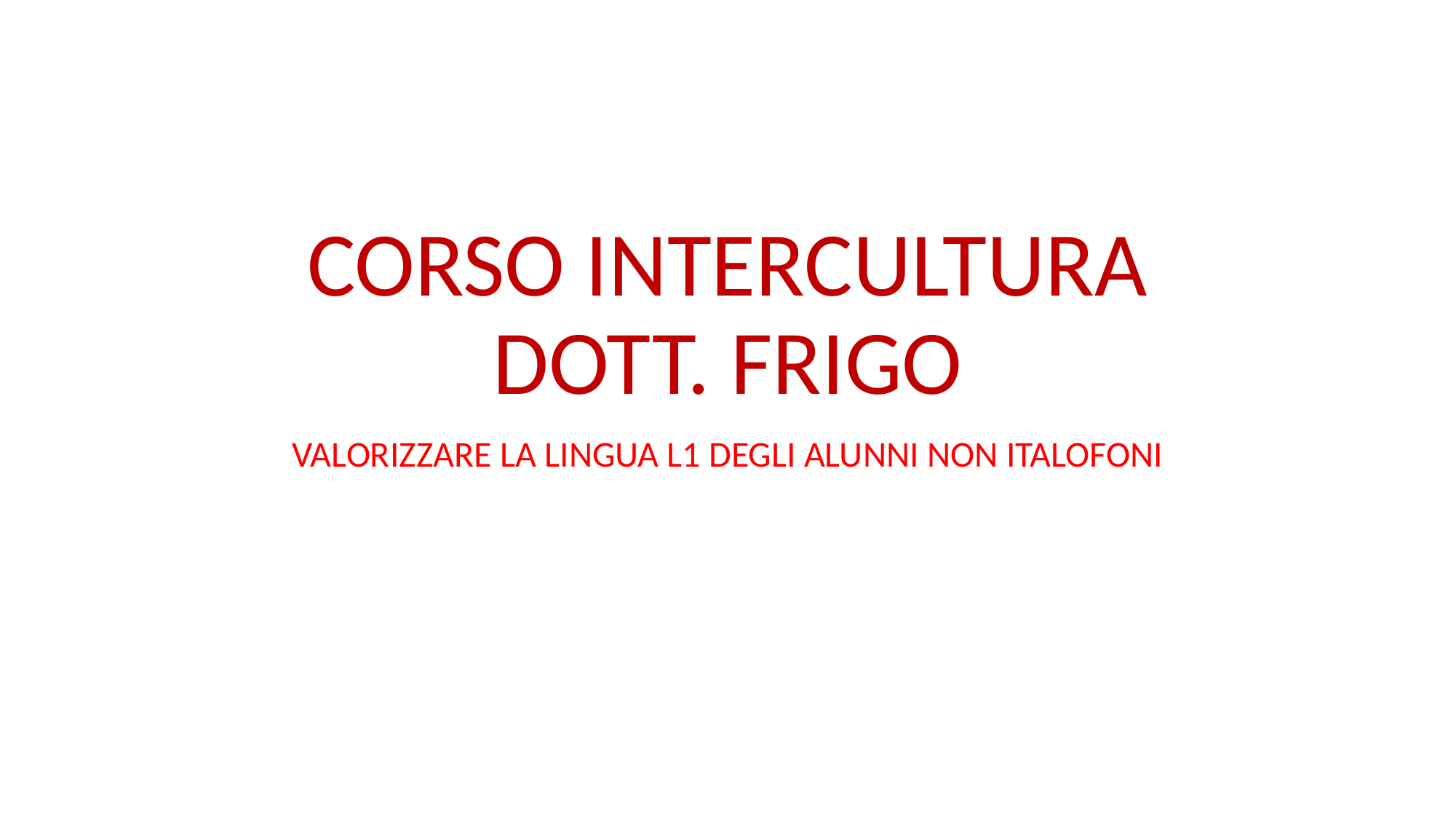

# CORSO INTERCULTURA DOTT. FRIGO
VALORIZZARE LA LINGUA L1 DEGLI ALUNNI NON ITALOFONI